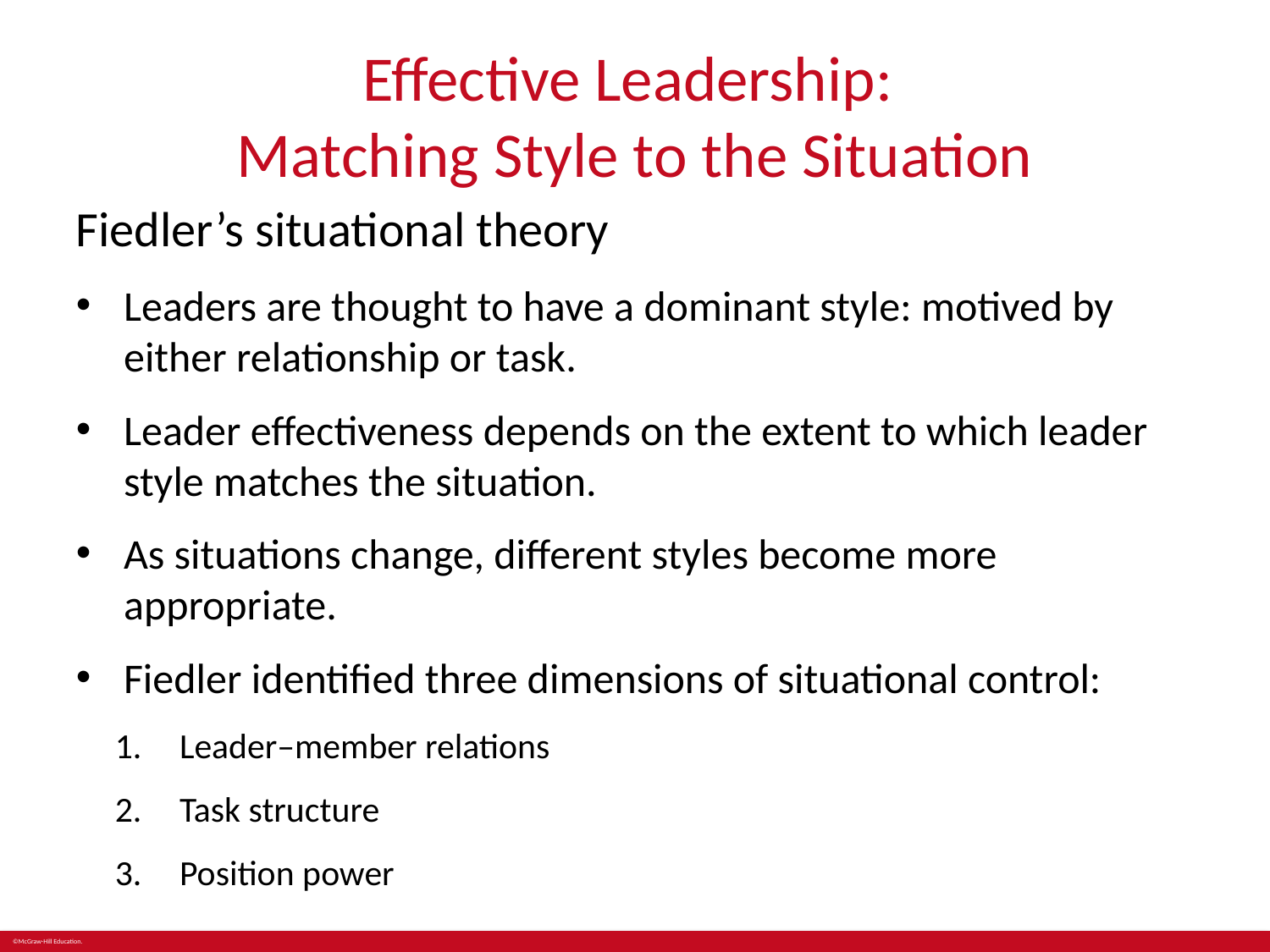

# Effective Leadership: Matching Style to the Situation
Fiedler’s situational theory
Leaders are thought to have a dominant style: motived by either relationship or task.
Leader effectiveness depends on the extent to which leader style matches the situation.
As situations change, different styles become more appropriate.
Fiedler identified three dimensions of situational control:
Leader–member relations
Task structure
Position power